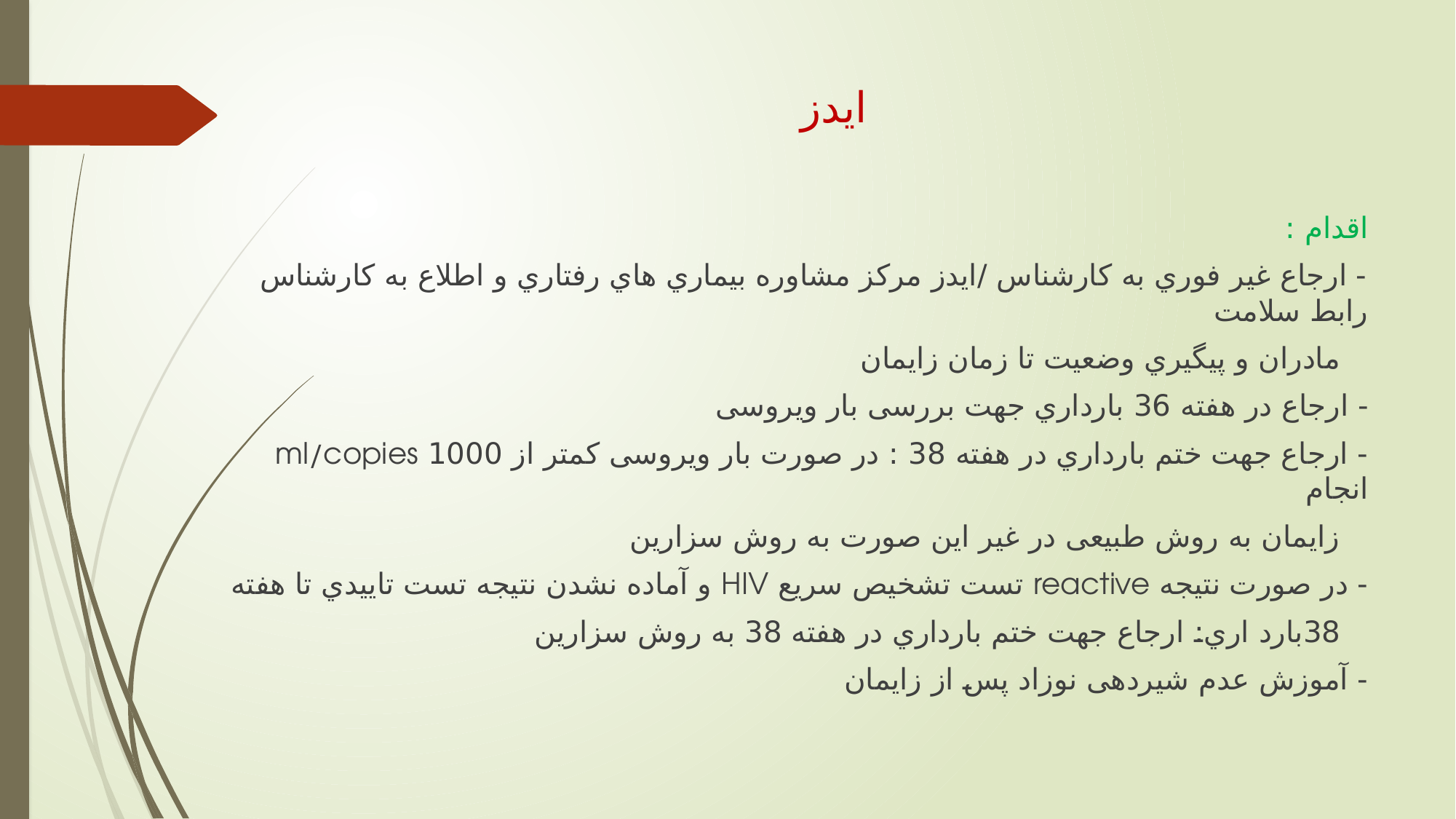

# ایدز
اقدام :
- ارجاع غیر فوري به كارشناس /ايدز مركز مشاوره بیماري هاي رفتاري و اطلاع به كارشناس رابط سلامت
   مادران و پیگیري وضعیت تا زمان زايمان
- ارجاع در هفته 36 بارداري جهت بررسی بار ويروسی
- ارجاع جهت ختم بارداري در هفته 38 : در صورت بار ويروسی كمتر از 1000 ml/copies انجام
   زايمان به روش طبیعی در غیر اين صورت به روش سزارين
- در صورت نتیجه reactive تست تشخیص سريع HIV و آماده نشدن نتیجه تست تايیدي تا هفته
   38بارد اري: ارجاع جهت ختم بارداري در هفته 38 به روش سزارين
- آموزش عدم شیردهی نوزاد پس از زايمان